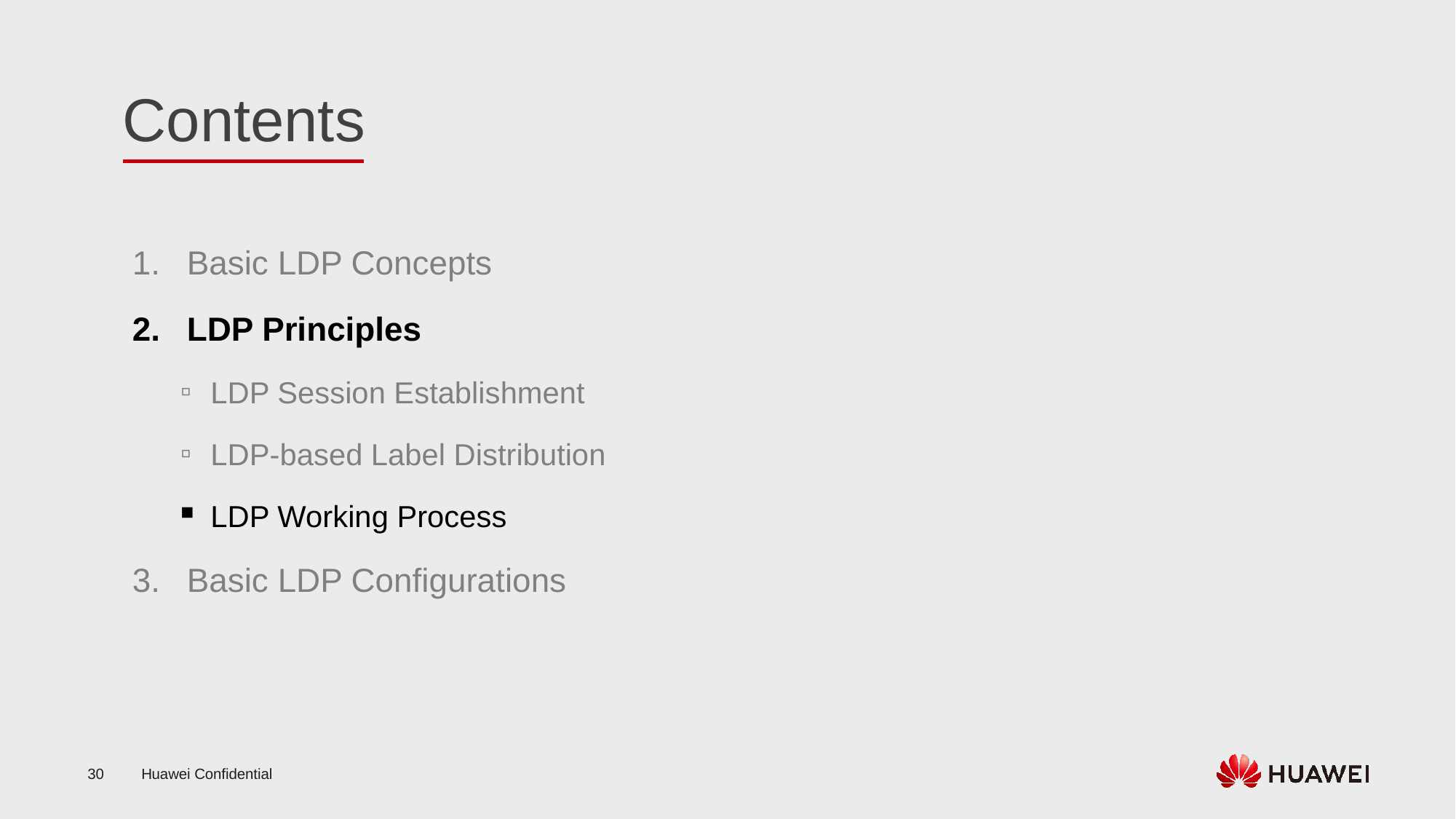

Basic LDP Concepts
LDP Principles
LDP Session Establishment
LDP-based Label Distribution
LDP Working Process
Basic LDP Configurations